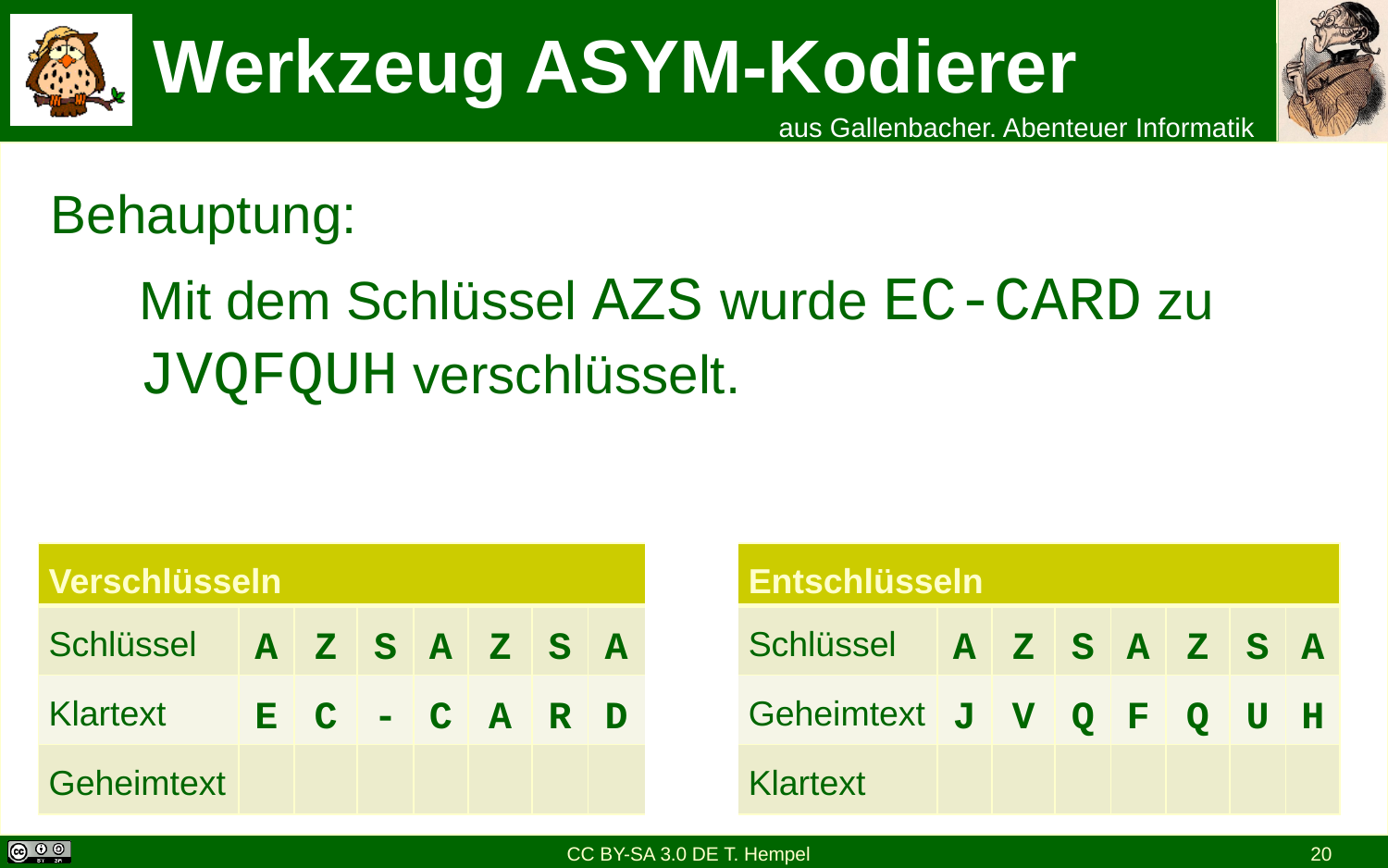

# Werkzeug ASYM-Kodierer
aus Gallenbacher. Abenteuer Informatik
Behauptung:
Mit dem Schlüssel AZS wurde EC-CARD zu JVQFQUH verschlüsselt.
| Verschlüsseln |  |  |  |  |  |  |  |  | Entschlüsseln |  |  |  |  |  |  |  |
| --- | --- | --- | --- | --- | --- | --- | --- | --- | --- | --- | --- | --- | --- | --- | --- | --- |
| Schlüssel | A | Z | S | A | Z | S | A |  | Schlüssel | A | Z | S | A | Z | S | A |
| Klartext | E | C | - | C | A | R | D |  | Geheimtext | J | V | Q | F | Q | U | H |
| Geheimtext |  |  |  |  |  |  |  |  | Klartext |  |  |  |  |  |  |  |
CC BY-SA 3.0 DE T. Hempel
20